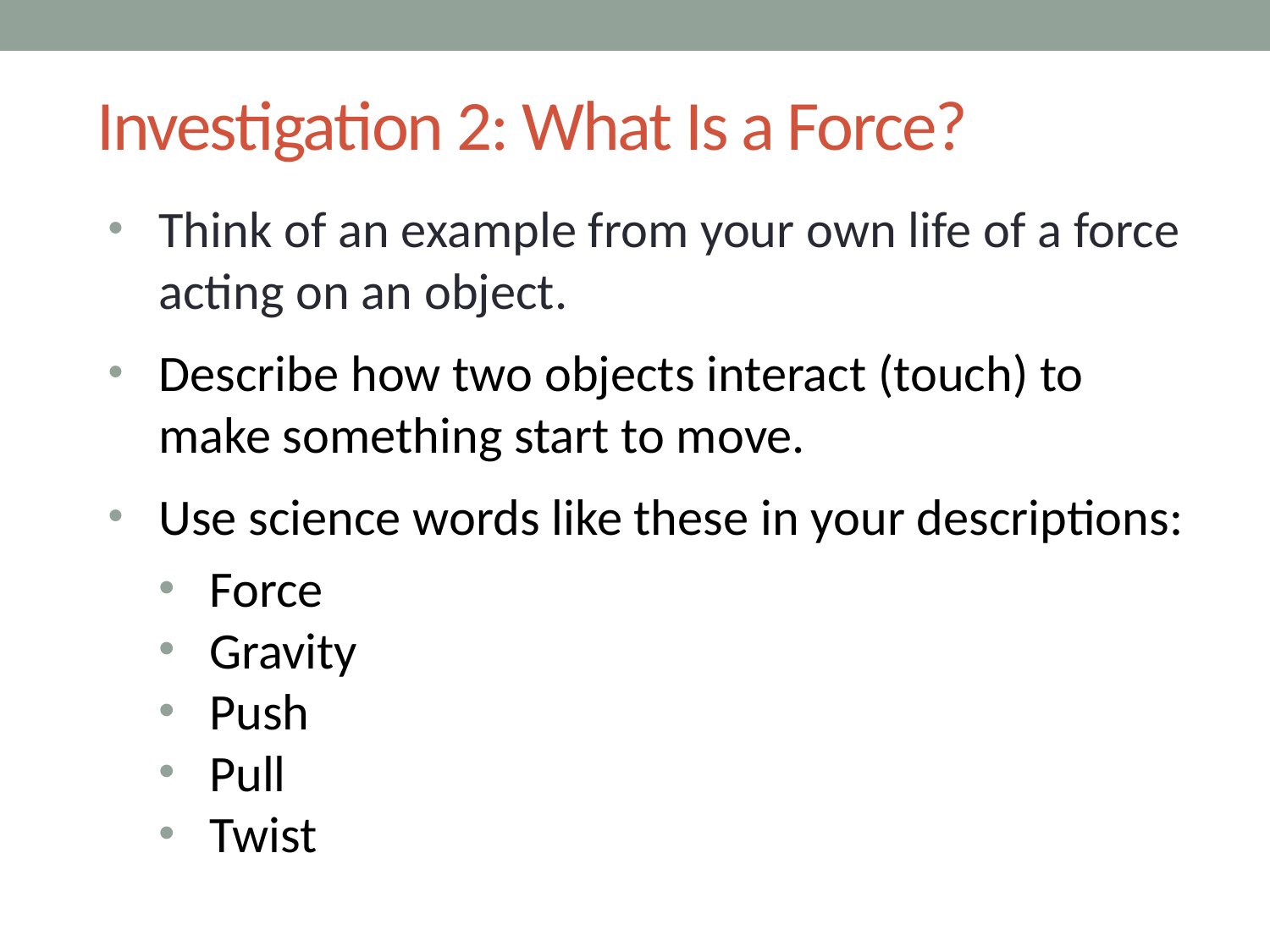

# Investigation 2: What Is a Force?
Think of an example from your own life of a force acting on an object.
Describe how two objects interact (touch) to make something start to move.
Use science words like these in your descriptions:
Force
Gravity
Push
Pull
Twist